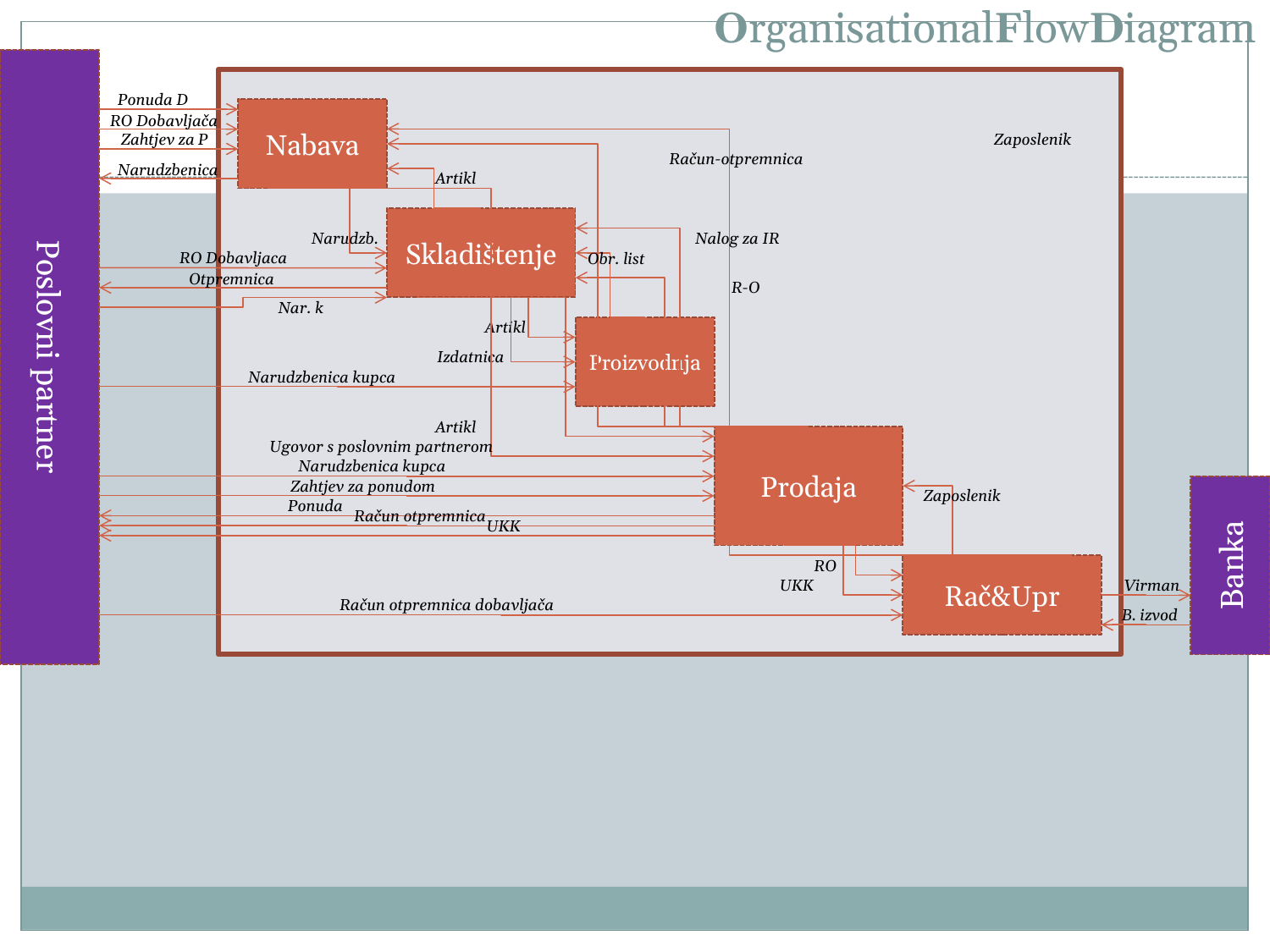

OrganisationalFlowDiagram

Ponuda D
Nabava
RO Dobavljača
Zahtjev za P
Zaposlenik
Račun-otpremnica
Narudzbenica
Artikl
Skladištenje
Narudzb.
Nalog za IR
RO Dobavljaca
Obr. list
Otpremnica
Poslovni partner
Artikl
Proizvodnja
Izdatnica
Narudzbenica kupca
Artikl
Prodaja
Ugovor s poslovnim partnerom
Narudzbenica kupca
Zahtjev za ponudom
Zaposlenik
Ponuda
Račun otpremnica
UKK
Banka
RO
Rač&Upr
UKK
Virman
Račun otpremnica dobavljača
B. izvod
R-O
Nar. k